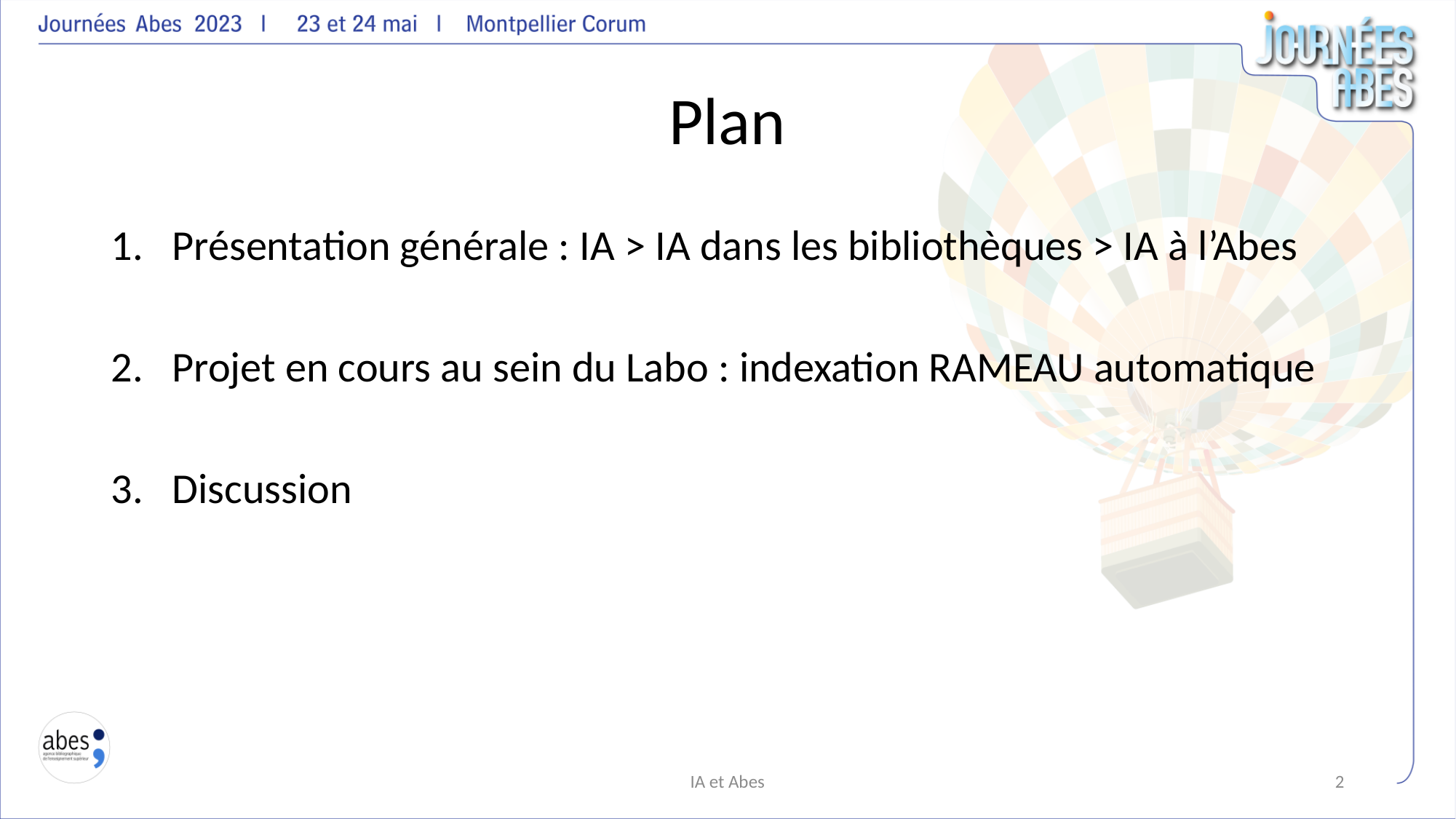

# Plan
Présentation générale : IA > IA dans les bibliothèques > IA à l’Abes

Projet en cours au sein du Labo : indexation RAMEAU automatique

Discussion
IA et Abes
2